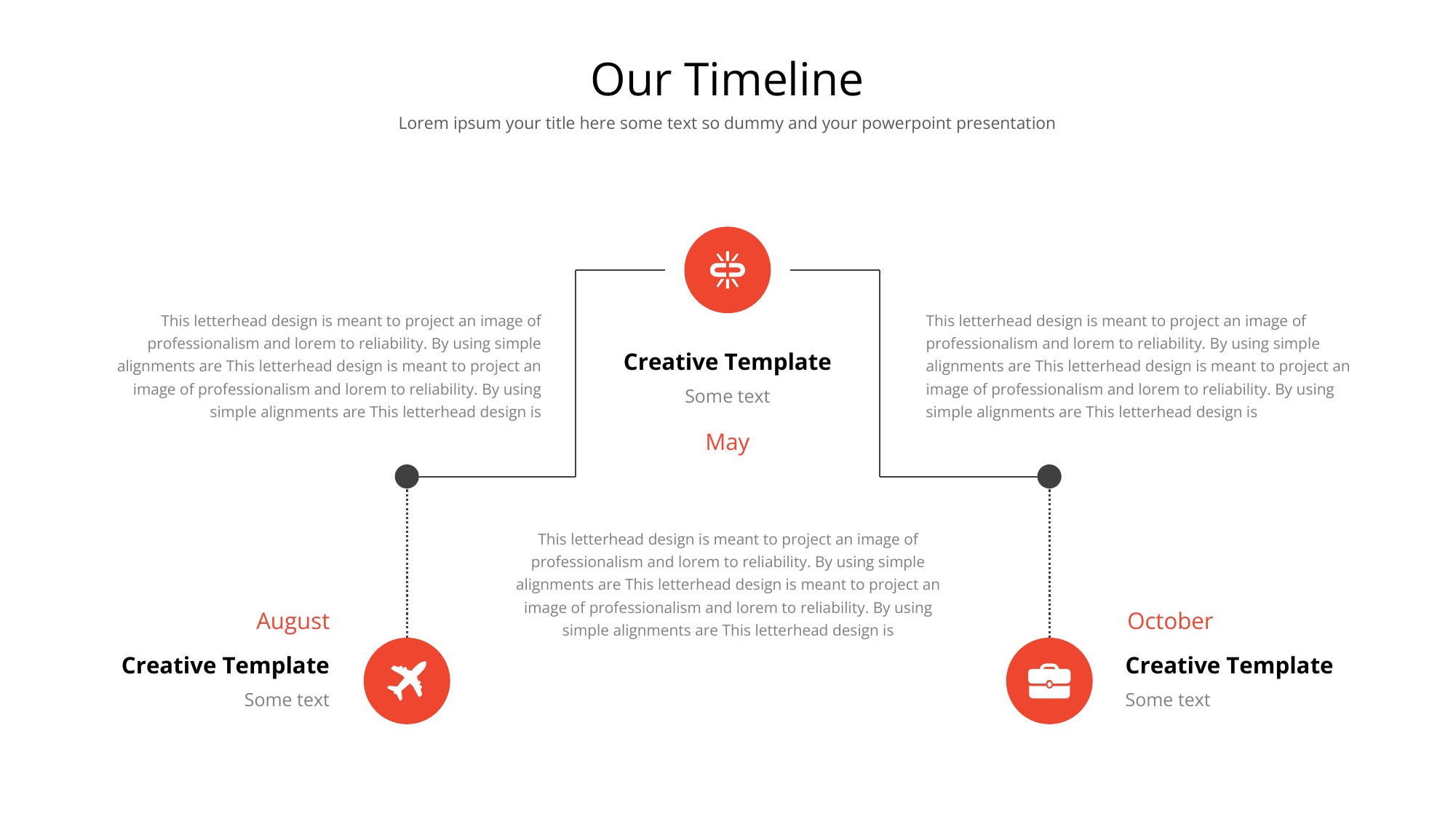

# Our Timeline
Lorem ipsum your title here some text so dummy and your powerpoint presentation

This letterhead design is meant to project an image of professionalism and lorem to reliability. By using simple alignments are This letterhead design is meant to project an image of professionalism and lorem to reliability. By using simple alignments are This letterhead design is
This letterhead design is meant to project an image of professionalism and lorem to reliability. By using simple alignments are This letterhead design is meant to project an image of professionalism and lorem to reliability. By using simple alignments are This letterhead design is
Creative Template
Some text
May

This letterhead design is meant to project an image of professionalism and lorem to reliability. By using simple alignments are This letterhead design is meant to project an image of professionalism and lorem to reliability. By using simple alignments are This letterhead design is
August
October
Creative Template
Some text
Creative Template
Some text
7
www.yourwebsite.com